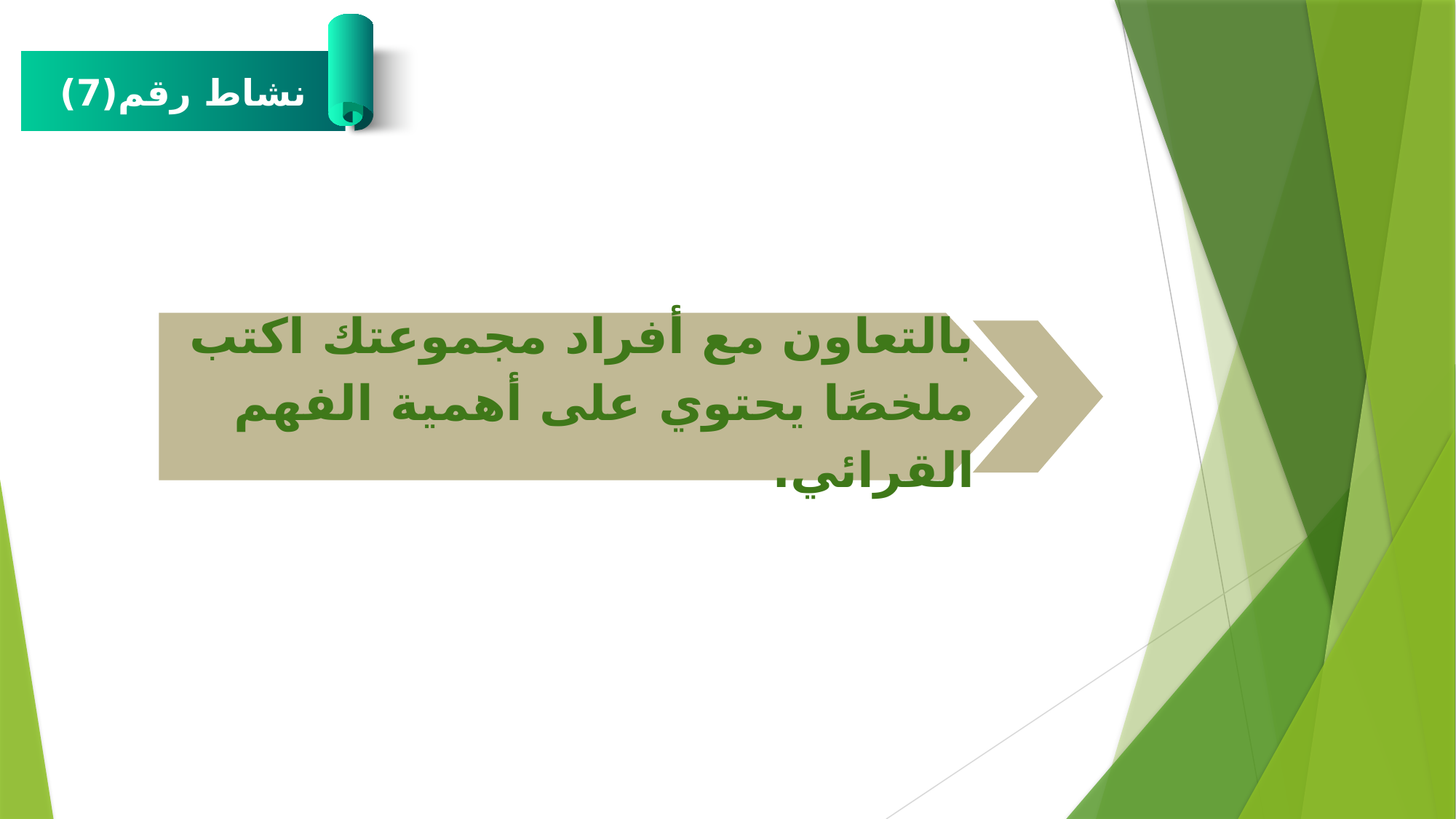

نشاط رقم(7)

بالتعاون مع أفراد مجموعتك اكتب ملخصًا يحتوي على أهمية الفهم القرائي.